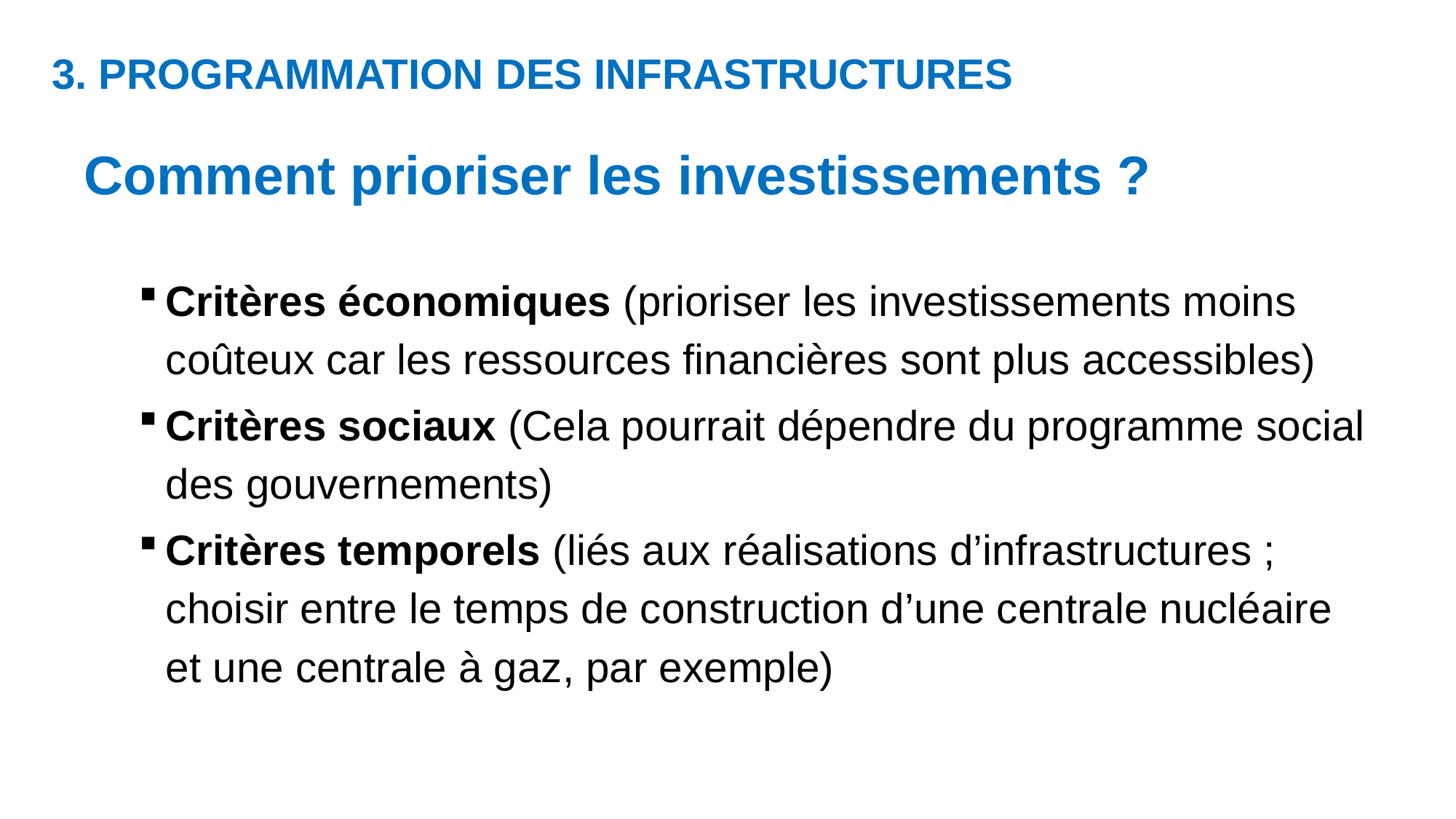

3. PROGRAMMATION DES INFRASTRUCTURES
Comment prioriser les investissements ?

Critères économiques (prioriser les investissements moins coûteux car les ressources financières sont plus accessibles)
Critères sociaux (Cela pourrait dépendre du programme social des gouvernements)
Critères temporels (liés aux réalisations d’infrastructures ; choisir entre le temps de construction d’une centrale nucléaire et une centrale à gaz, par exemple)